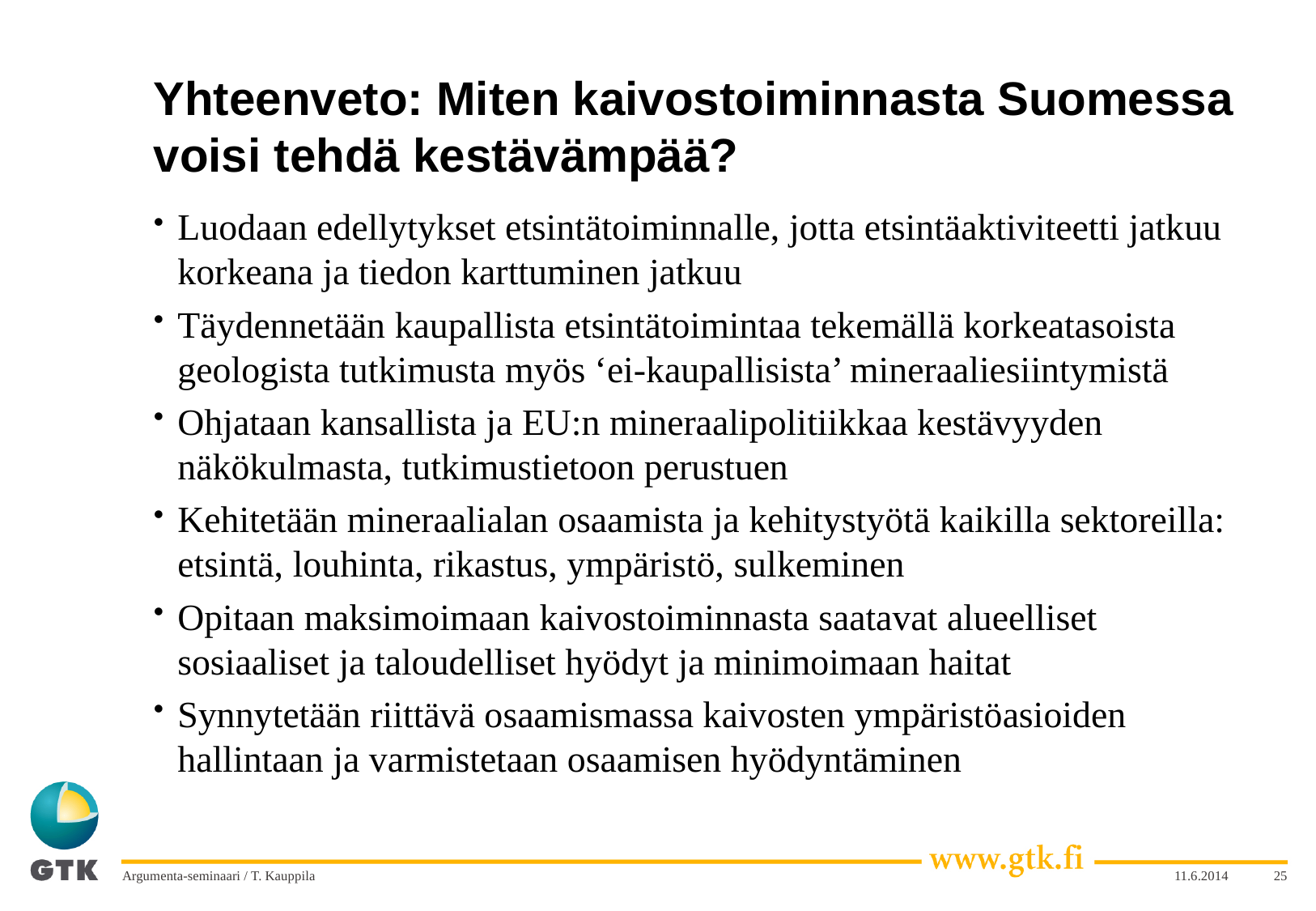

# Yhteenveto: Miten kaivostoiminnasta Suomessa voisi tehdä kestävämpää?
Luodaan edellytykset etsintätoiminnalle, jotta etsintäaktiviteetti jatkuu korkeana ja tiedon karttuminen jatkuu
Täydennetään kaupallista etsintätoimintaa tekemällä korkeatasoista geologista tutkimusta myös ‘ei-kaupallisista’ mineraaliesiintymistä
Ohjataan kansallista ja EU:n mineraalipolitiikkaa kestävyyden näkökulmasta, tutkimustietoon perustuen
Kehitetään mineraalialan osaamista ja kehitystyötä kaikilla sektoreilla:  etsintä, louhinta, rikastus, ympäristö, sulkeminen
Opitaan maksimoimaan kaivostoiminnasta saatavat alueelliset  sosiaaliset ja taloudelliset hyödyt ja minimoimaan haitat
Synnytetään riittävä osaamismassa kaivosten ympäristöasioiden hallintaan ja varmistetaan osaamisen hyödyntäminen

Argumenta-seminaari / T. Kauppila
11.6.2014
25